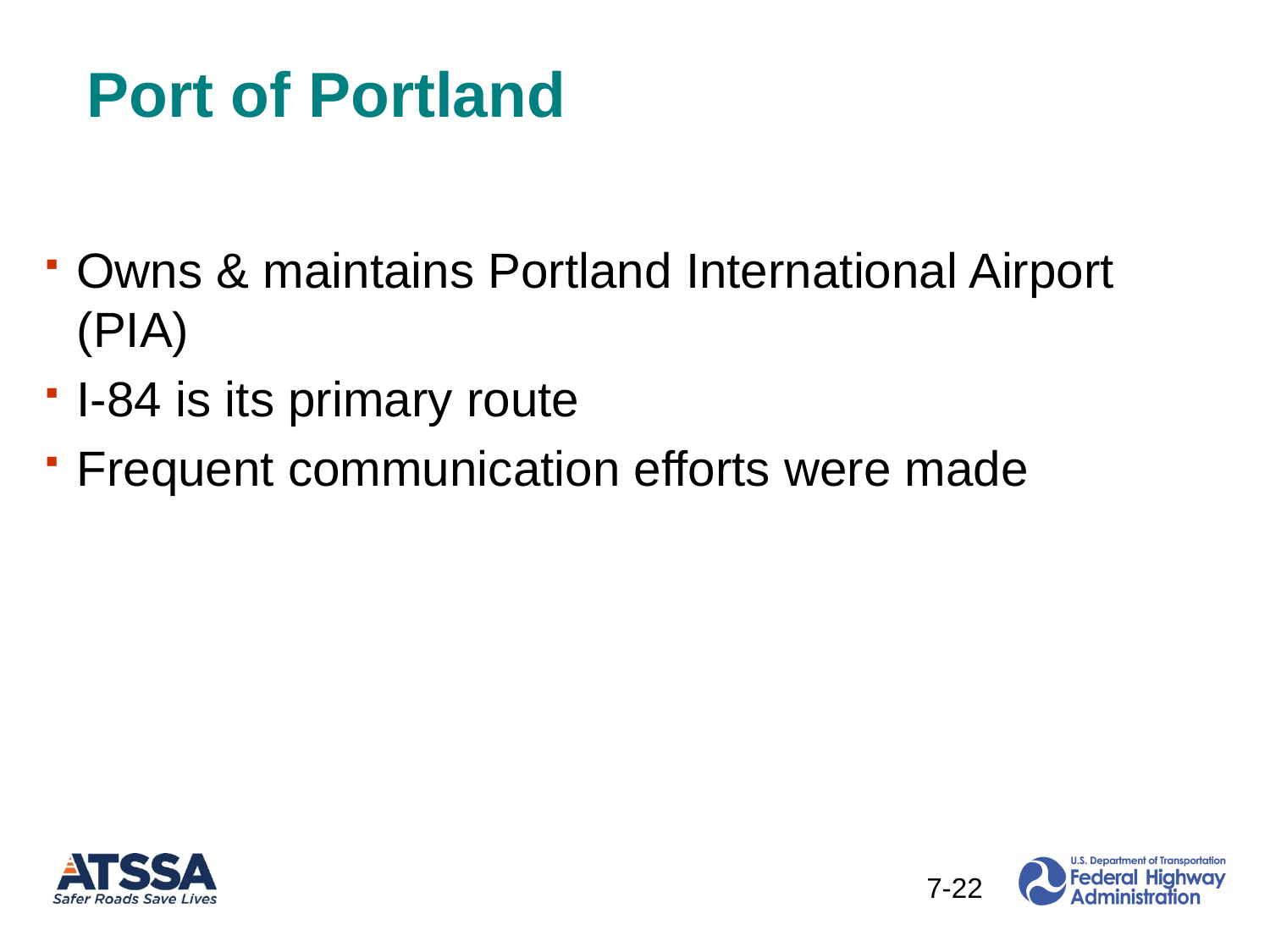

# Port of Portland
Owns & maintains Portland International Airport (PIA)
I-84 is its primary route
Frequent communication efforts were made